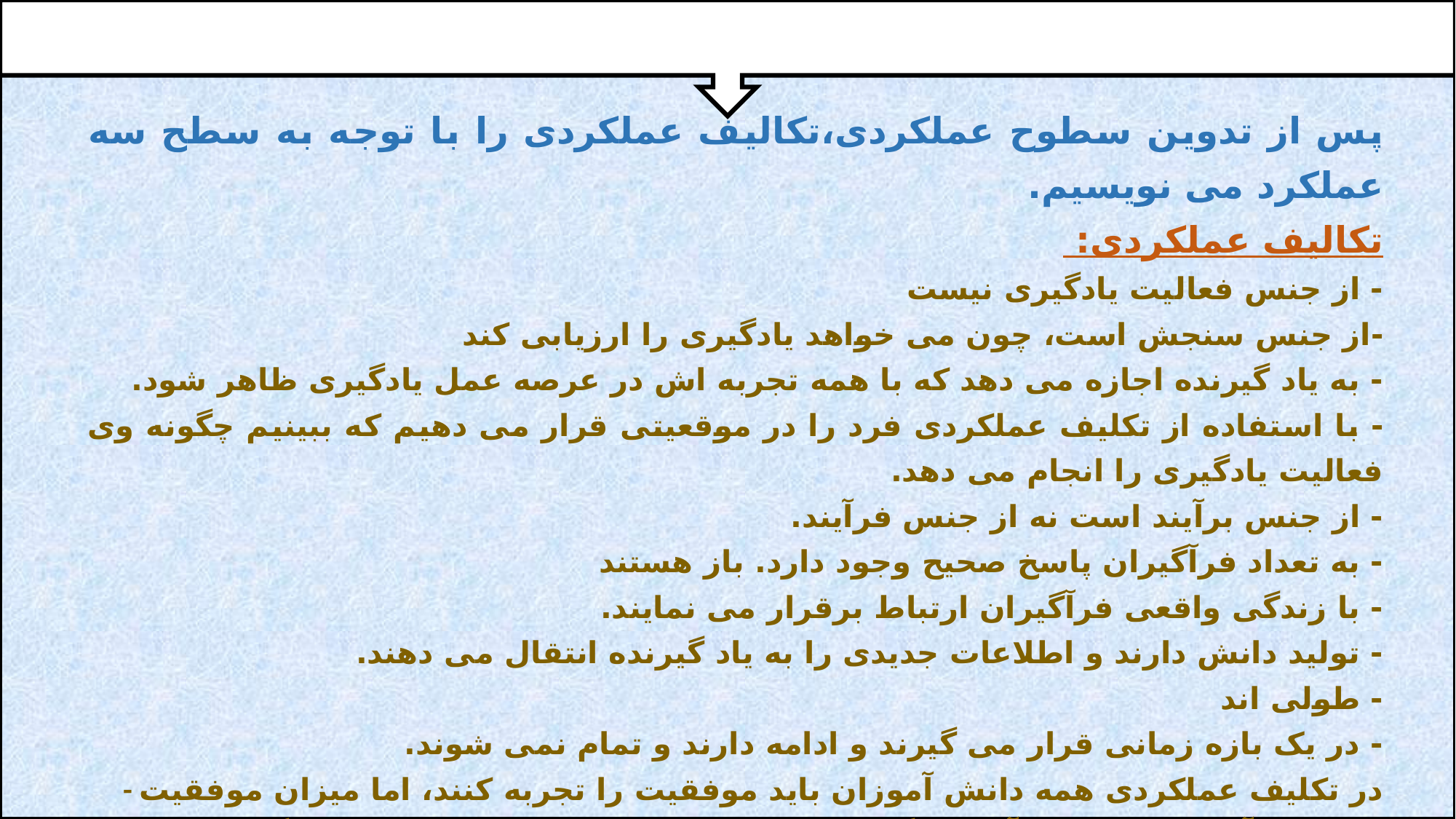

پس از تدوین سطوح عملکردی،تکالیف عملکردی را با توجه به سطح سه عملکرد می نویسیم.
تکالیف عملکردی:
- از جنس فعالیت یادگیری نیست
-از جنس سنجش است، چون می خواهد یادگیری را ارزیابی کند
- به یاد گیرنده اجازه می دهد که با همه تجربه اش در عرصه عمل یادگیری ظاهر شود.
- با استفاده از تکلیف عملکردی فرد را در موقعیتی قرار می دهیم که ببینیم چگونه وی فعالیت یادگیری را انجام می دهد.
- از جنس برآیند است نه از جنس فرآیند.
- به تعداد فرآگیران پاسخ صحیح وجود دارد. باز هستند
- با زندگی واقعی فرآگیران ارتباط برقرار می نمایند.
- تولید دانش دارند و اطلاعات جدیدی را به یاد گیرنده انتقال می دهند.
- طولی اند
- در یک بازه زمانی قرار می گیرند و ادامه دارند و تمام نمی شوند.
- در تکلیف عملکردی همه دانش آموزان باید موفقیت را تجربه کنند، اما میزان موفقیت از دانش آموزی به دانش آموز دیگر و از موضوع درسی به موضوع درسی دیگر متفاوت است.